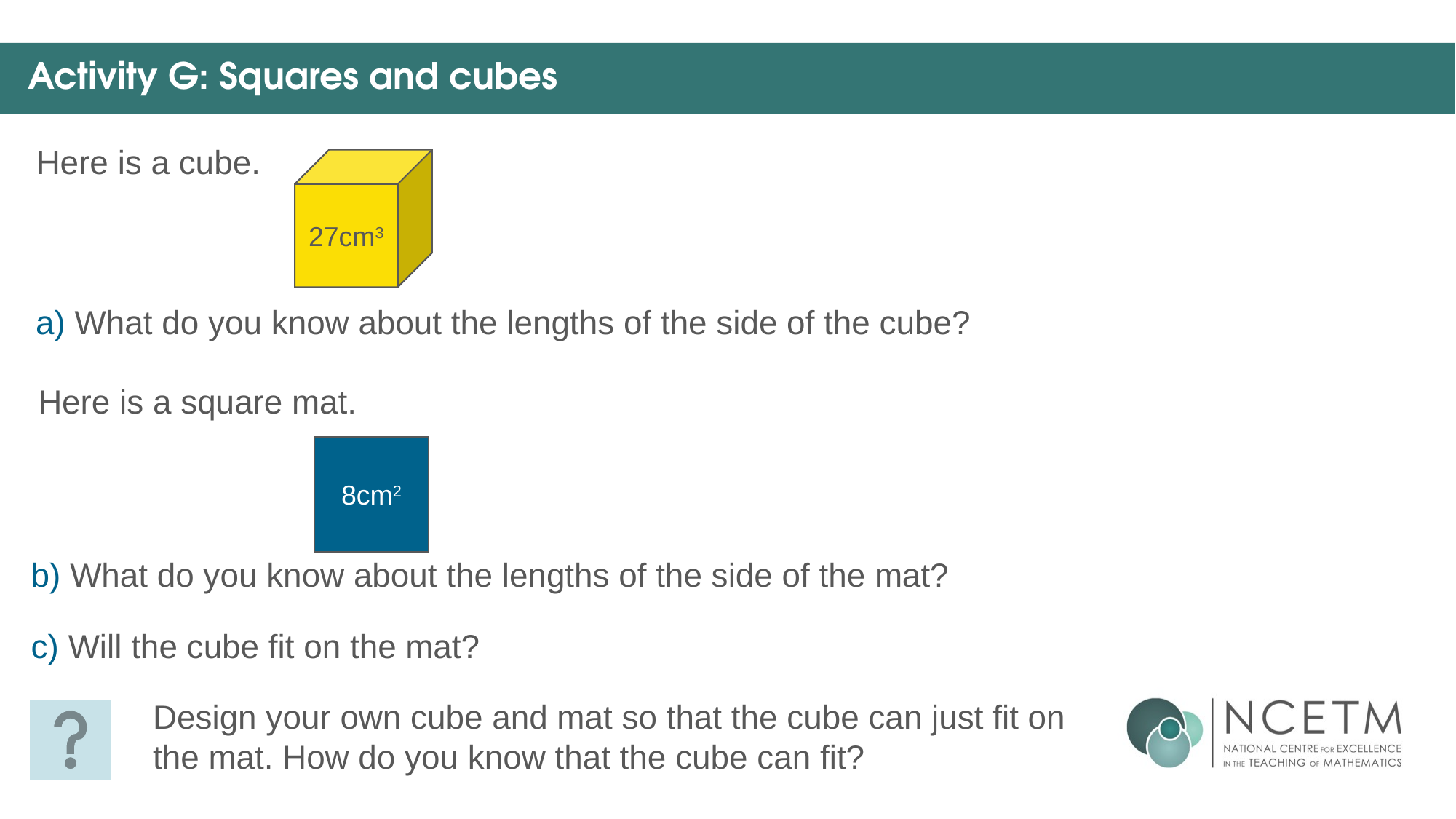

Activity G: Squares and cubes
Here is a cube.
27cm3
a) What do you know about the lengths of the side of the cube?
Here is a square mat.
8cm2
b) What do you know about the lengths of the side of the mat?
c) Will the cube fit on the mat?
Design your own cube and mat so that the cube can just fit on the mat. How do you know that the cube can fit?